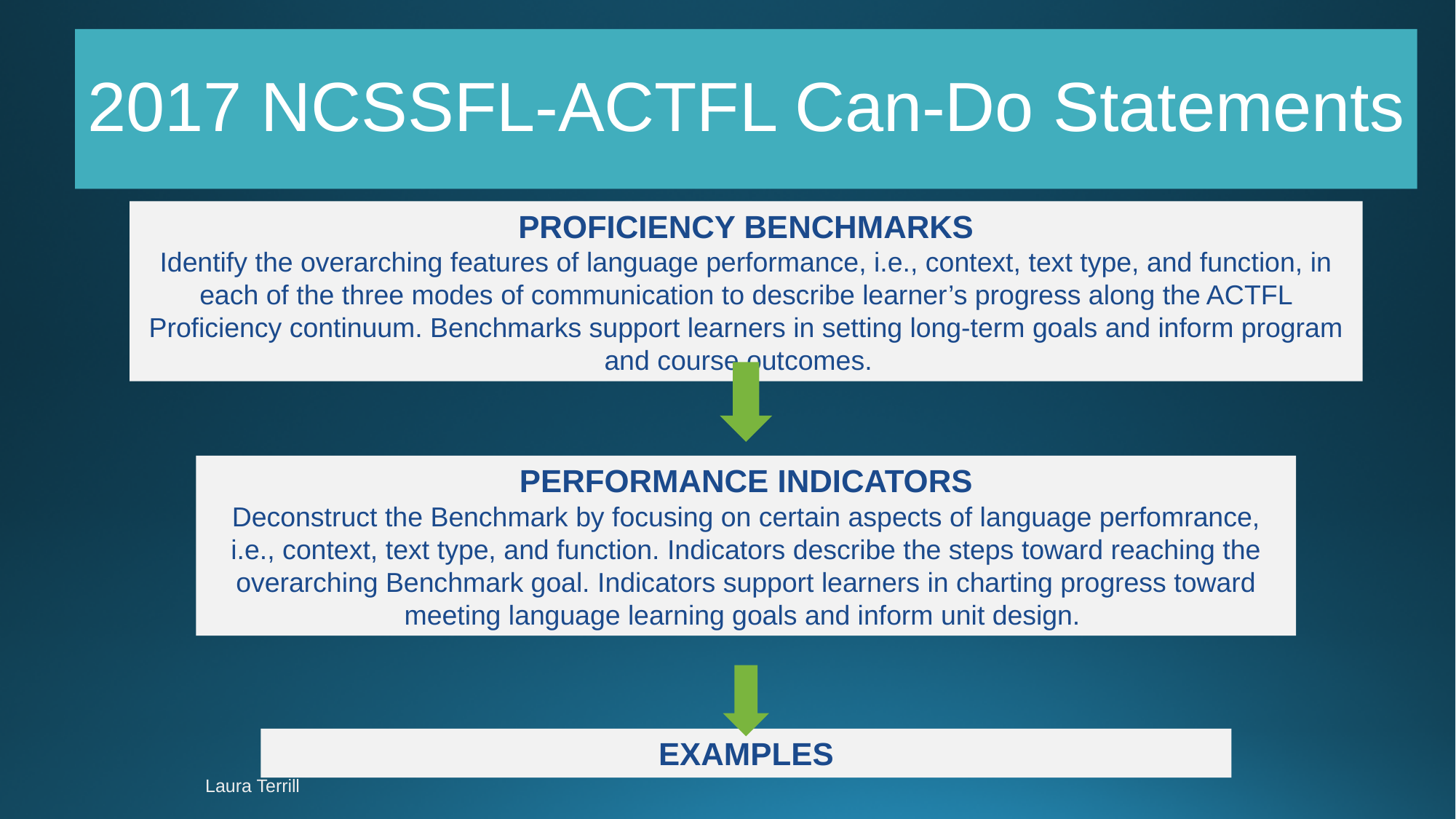

# 2017 NCSSFL-ACTFL Can-Do Statements
PROFICIENCY BENCHMARKS
Identify the overarching features of language performance, i.e., context, text type, and function, in each of the three modes of communication to describe learner’s progress along the ACTFL Proficiency continuum. Benchmarks support learners in setting long-term goals and inform program and course outcomes.

PERFORMANCE INDICATORS
Deconstruct the Benchmark by focusing on certain aspects of language perfomrance, i.e., context, text type, and function. Indicators describe the steps toward reaching the overarching Benchmark goal. Indicators support learners in charting progress toward meeting language learning goals and inform unit design.

EXAMPLES
Laura Terrill